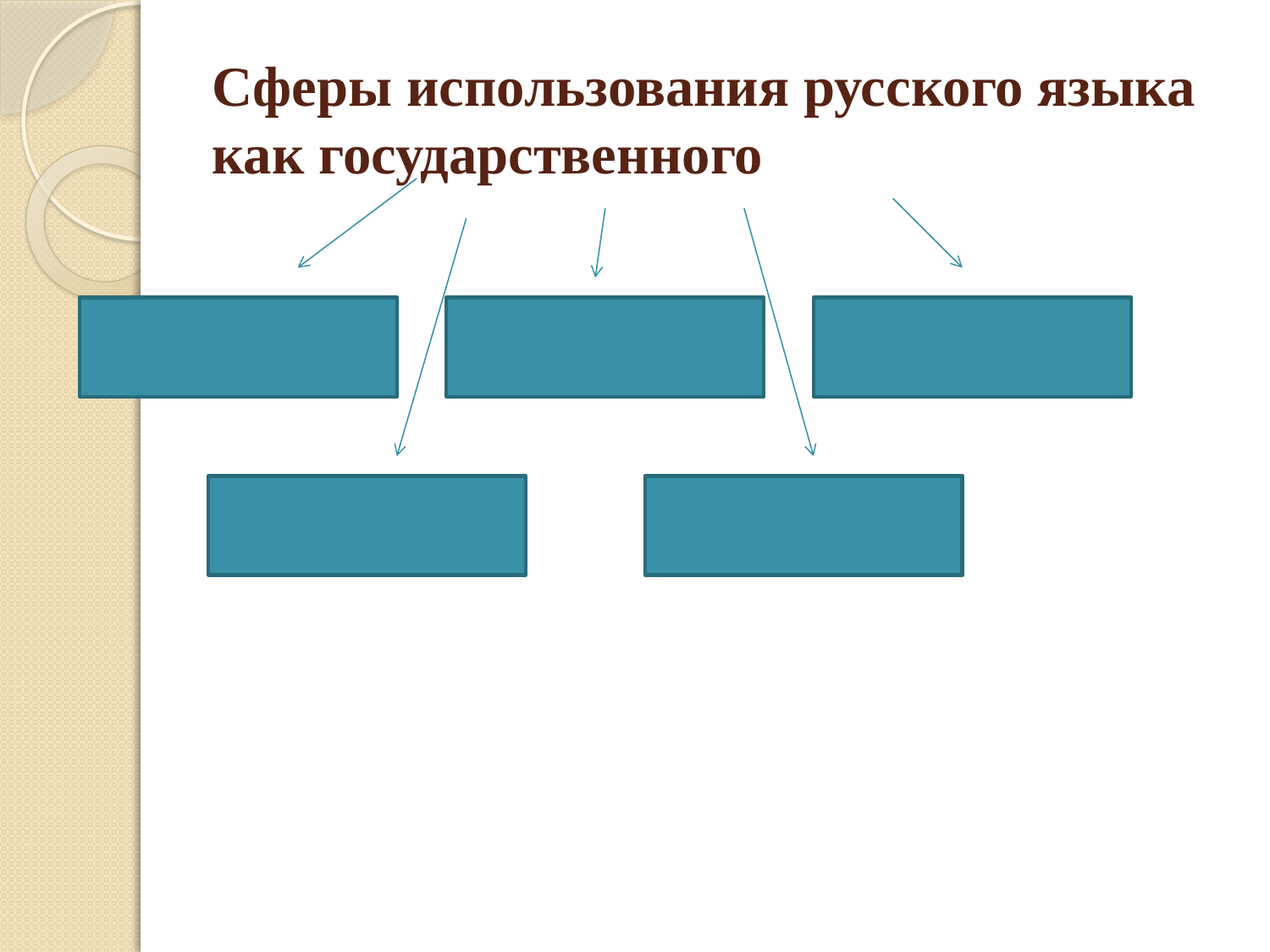

# Сферы использования русского языка как государственного